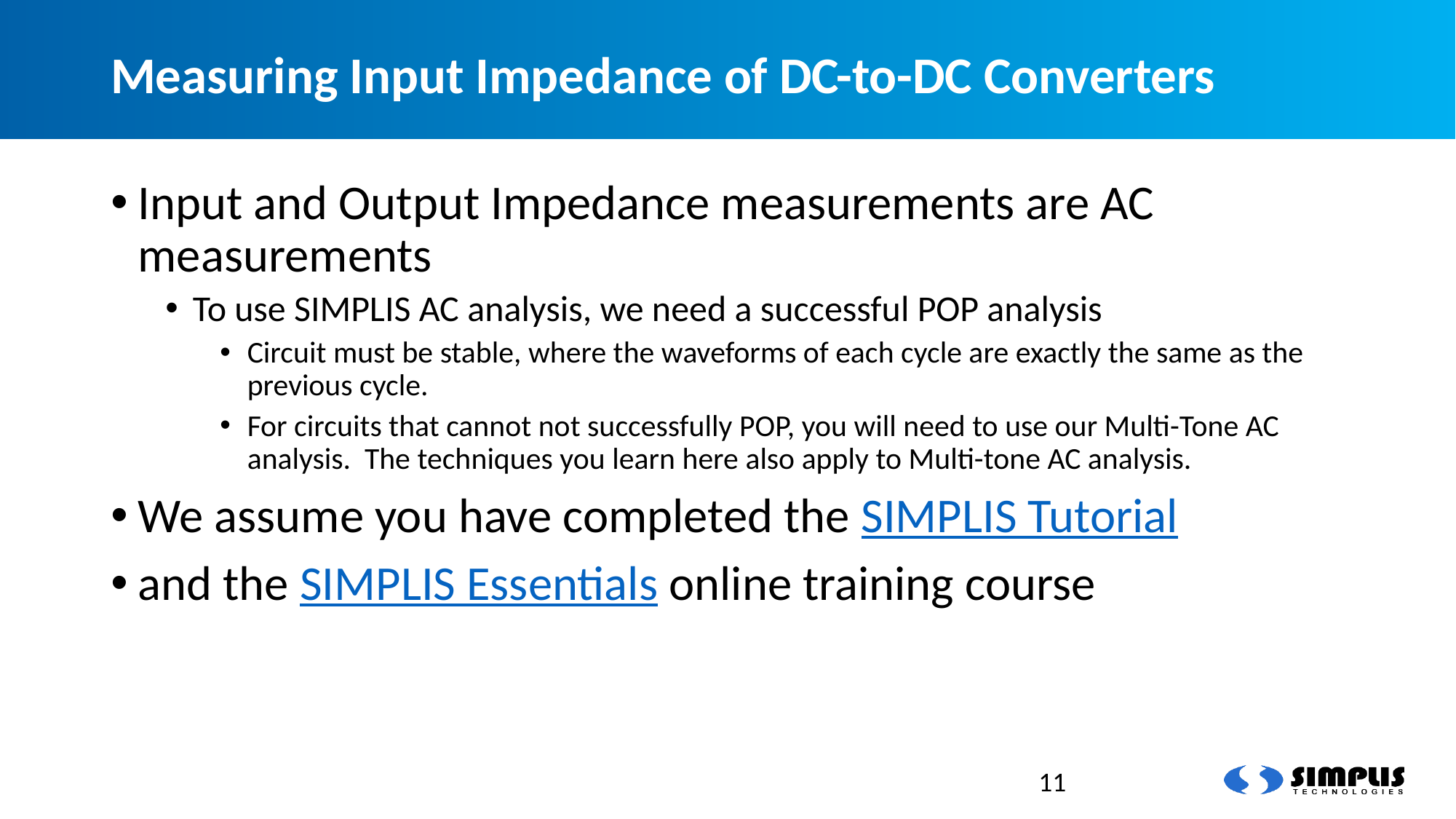

# Measuring Input Impedance of DC-to-DC Converters
Input and Output Impedance measurements are AC measurements
To use SIMPLIS AC analysis, we need a successful POP analysis
Circuit must be stable, where the waveforms of each cycle are exactly the same as the previous cycle.
For circuits that cannot not successfully POP, you will need to use our Multi-Tone AC analysis.  The techniques you learn here also apply to Multi-tone AC analysis.
We assume you have completed the SIMPLIS Tutorial
and the SIMPLIS Essentials online training course
11